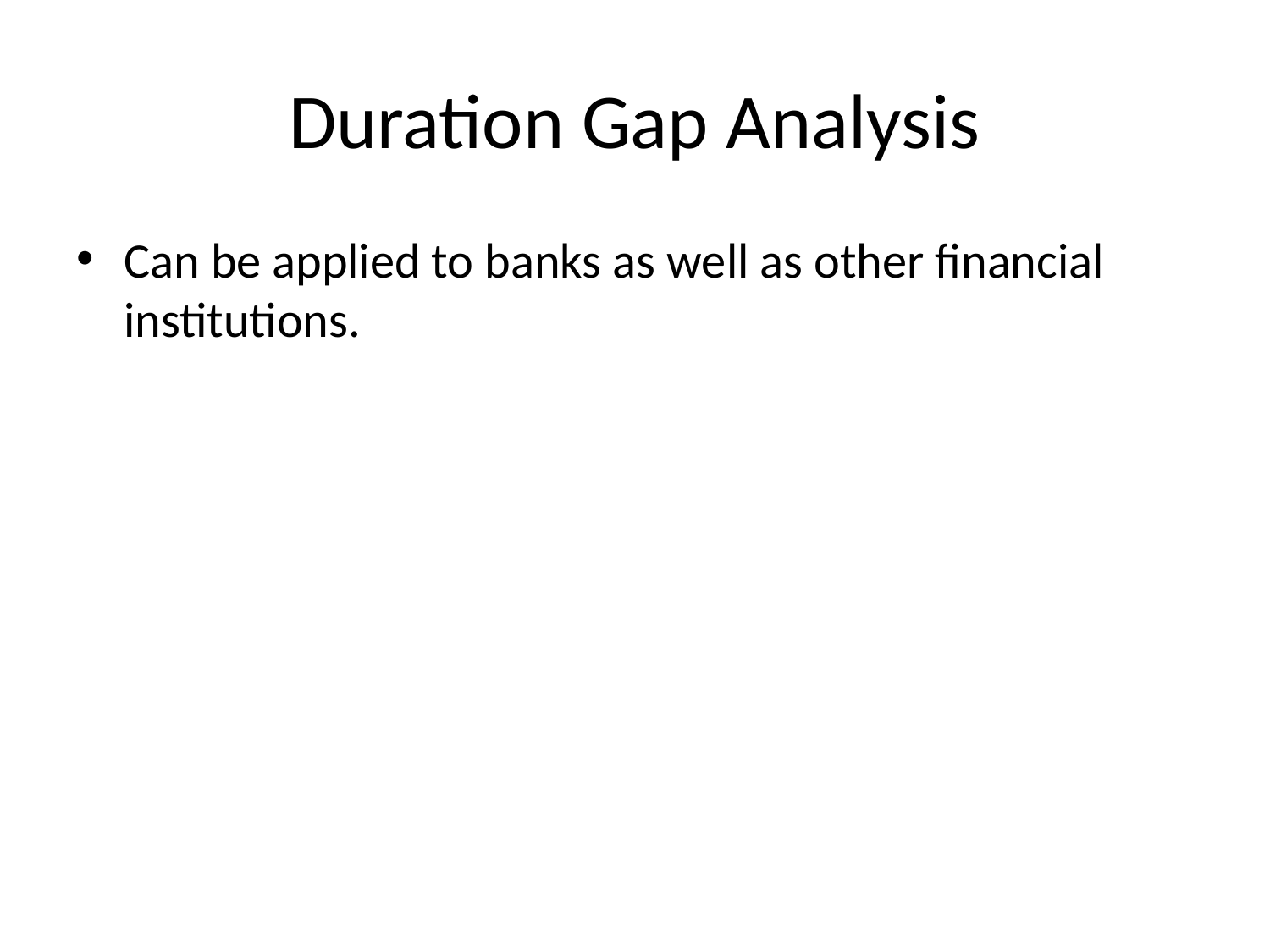

# Duration Gap Analysis
Can be applied to banks as well as other financial institutions.